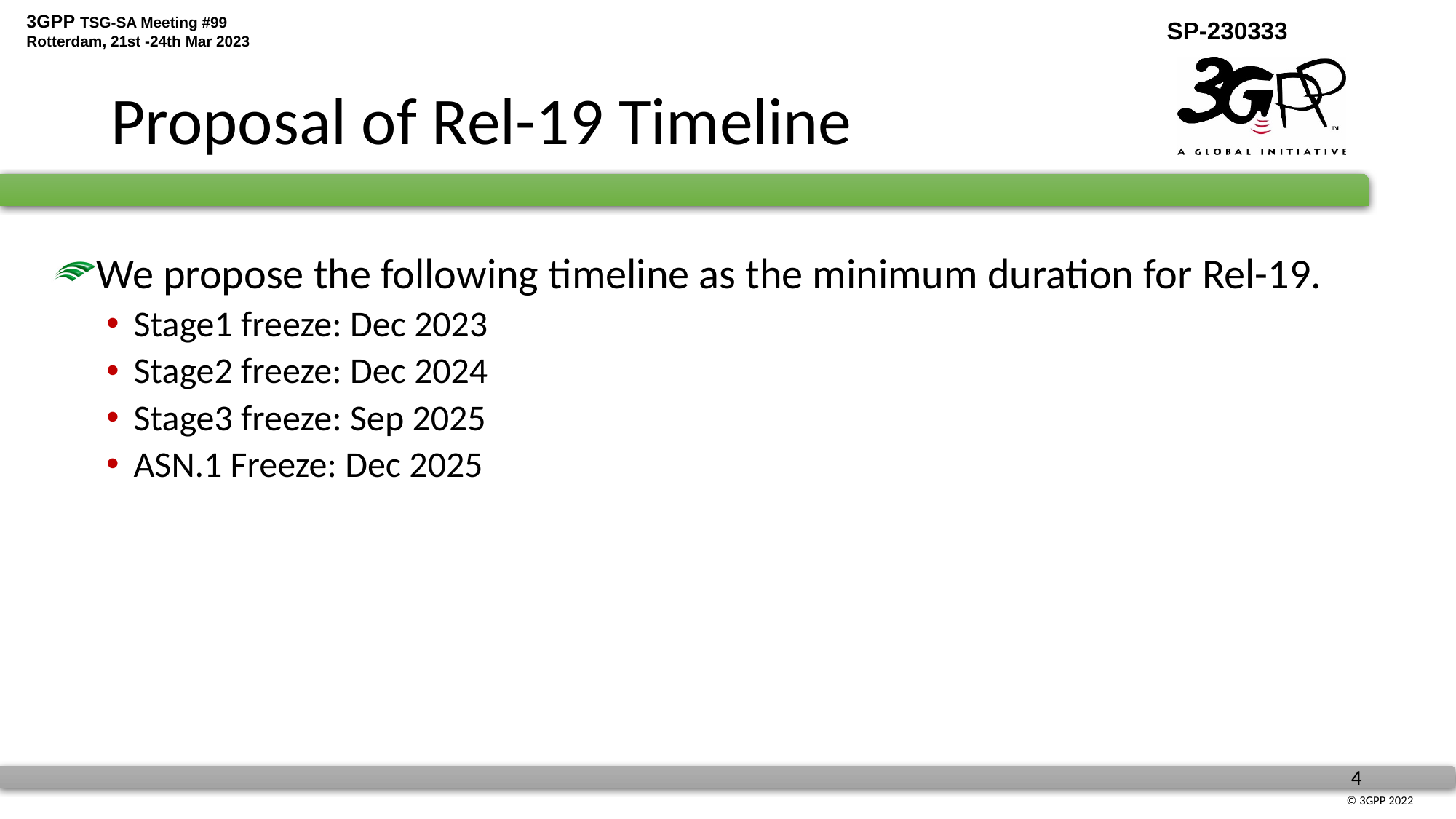

# Proposal of Rel-19 Timeline
We propose the following timeline as the minimum duration for Rel-19.
Stage1 freeze: Dec 2023
Stage2 freeze: Dec 2024
Stage3 freeze: Sep 2025
ASN.1 Freeze: Dec 2025